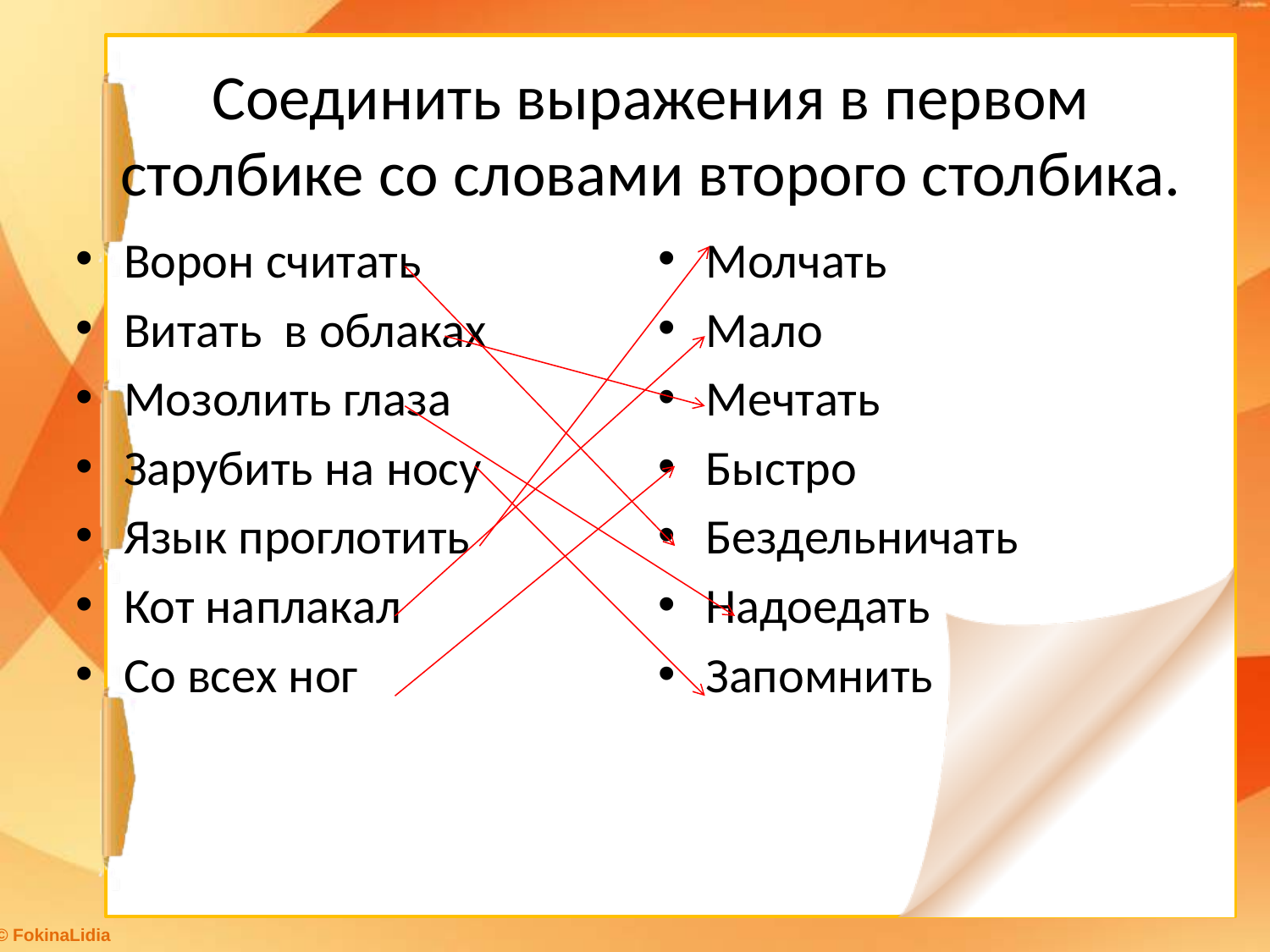

# Соединить выражения в первом столбике со словами второго столбика.
Ворон считать
Витать  в облаках
Мозолить глаза
Зарубить на носу
Язык проглотить
Кот наплакал
Со всех ног

Молчать
Мало
Мечтать
Быстро
Бездельничать
Надоедать
Запомнить